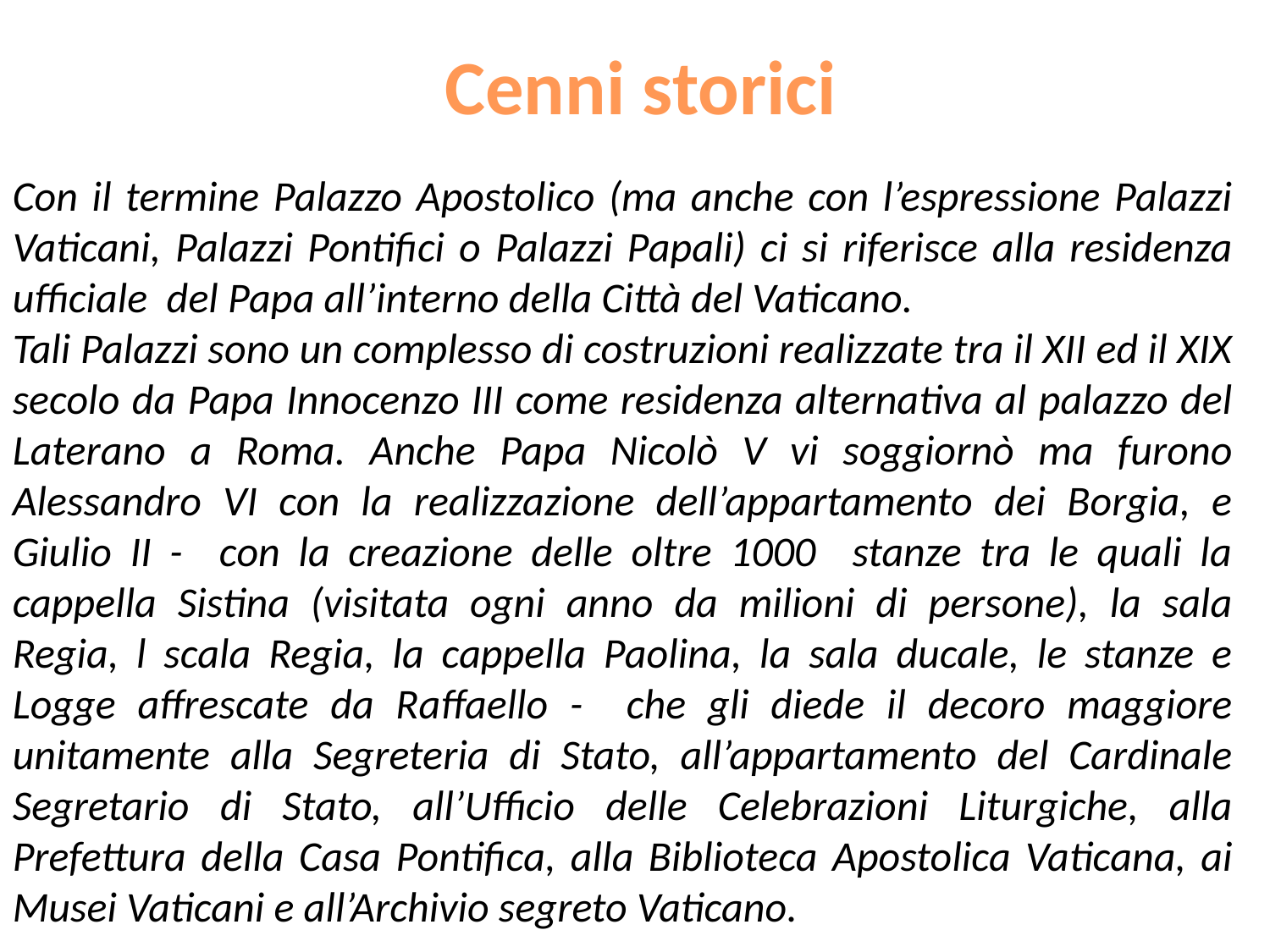

# Cenni storici
Con il termine Palazzo Apostolico (ma anche con l’espressione Palazzi Vaticani, Palazzi Pontifici o Palazzi Papali) ci si riferisce alla residenza ufficiale  del Papa all’interno della Città del Vaticano.
Tali Palazzi sono un complesso di costruzioni realizzate tra il XII ed il XIX secolo da Papa Innocenzo III come residenza alternativa al palazzo del Laterano a Roma. Anche Papa Nicolò V vi soggiornò ma furono Alessandro VI con la realizzazione dell’appartamento dei Borgia, e Giulio II -  con la creazione delle oltre 1000  stanze tra le quali la cappella Sistina (visitata ogni anno da milioni di persone), la sala Regia, l scala Regia, la cappella Paolina, la sala ducale, le stanze e Logge affrescate da Raffaello -  che gli diede il decoro maggiore unitamente alla Segreteria di Stato, all’appartamento del Cardinale Segretario di Stato, all’Ufficio delle Celebrazioni Liturgiche, alla Prefettura della Casa Pontifica, alla Biblioteca Apostolica Vaticana, ai Musei Vaticani e all’Archivio segreto Vaticano.